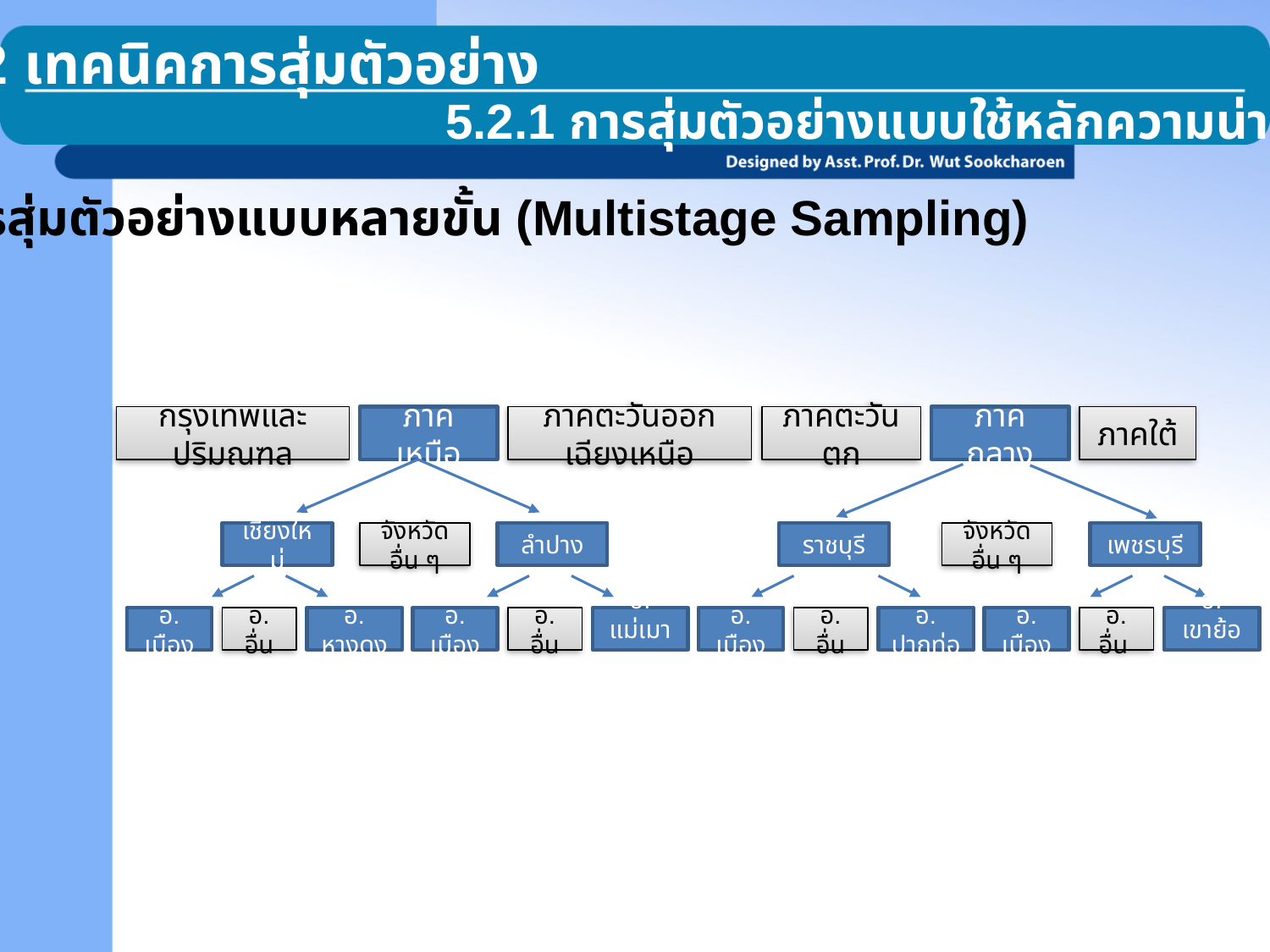

5.2 เทคนิคการสุ่มตัวอย่าง
5.2.1 การสุ่มตัวอย่างแบบใช้หลักความน่าจะเป็น
การสุ่มตัวอย่างแบบหลายขั้น (Multistage Sampling)
กรุงเทพและปริมณฑล
ภาคเหนือ
ภาคตะวันออกเฉียงเหนือ
ภาคตะวันตก
ภาคกลาง
ภาคใต้
เชียงใหม่
จังหวัดอื่น ๆ
ลำปาง
ราชบุรี
จังหวัดอื่น ๆ
เพชรบุรี
อ. เมือง
อ. อื่น
อ. หางดง
อ. เมือง
อ. อื่น
อ. แม่เมาะ
อ. เมือง
อ. อื่น
อ. ปากท่อ
อ. เมือง
อ. อื่น
อ. เขาย้อย